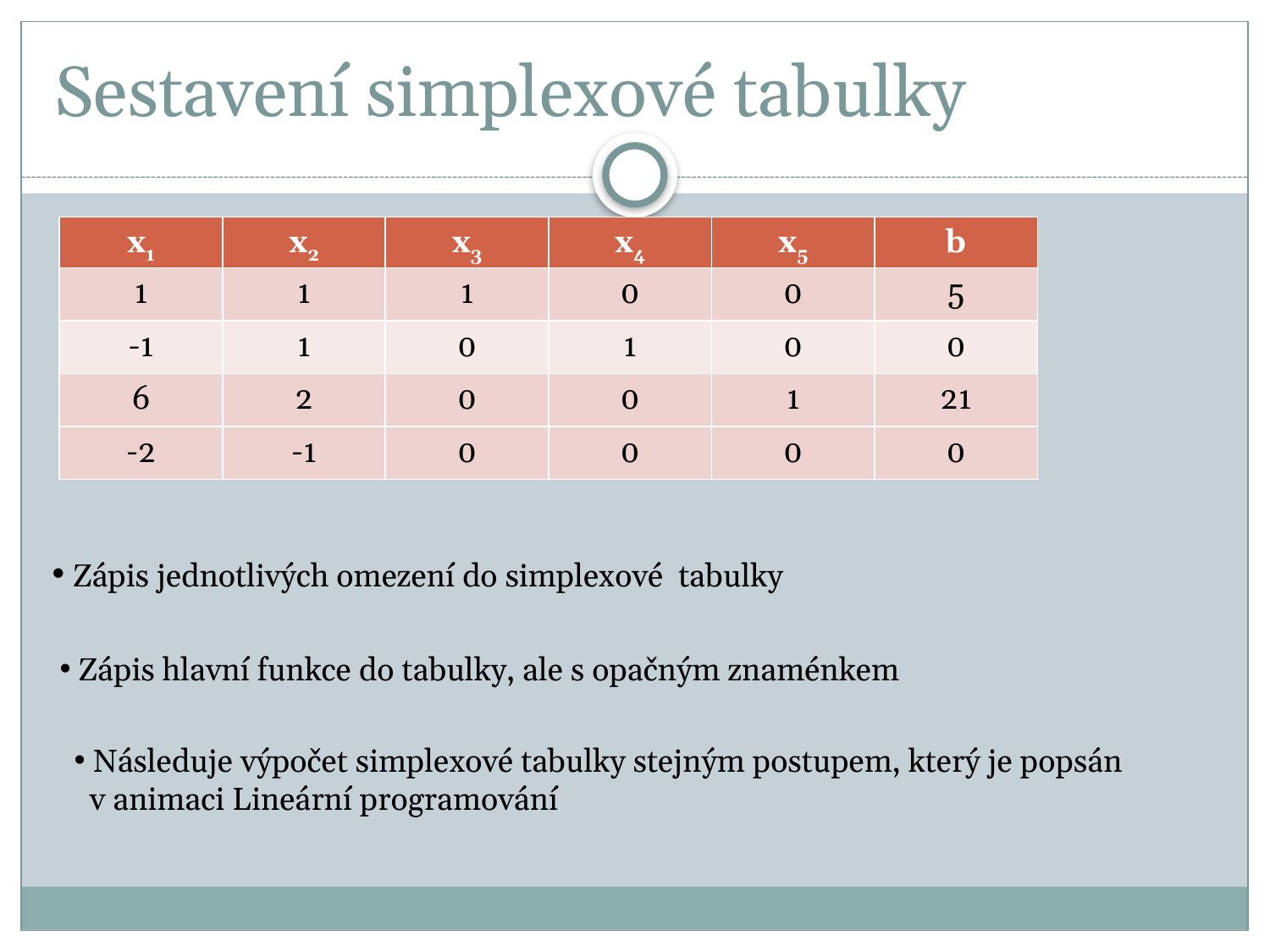

# Sestavení simplexové tabulky
| x1 | x2 | x3 | x4 | x5 | b |
| --- | --- | --- | --- | --- | --- |
| 1 | 1 | 1 | 0 | 0 | 5 |
| --- | --- | --- | --- | --- | --- |
| -1 | 1 | 0 | 1 | 0 | 0 |
| 6 | 2 | 0 | 0 | 1 | 21 |
| -2 | -1 | 0 | 0 | 0 | 0 |
| --- | --- | --- | --- | --- | --- |
 Zápis jednotlivých omezení do simplexové  tabulky
 Zápis hlavní funkce do tabulky, ale s opačným znaménkem
 Následuje výpočet simplexové tabulky stejným postupem, který je popsán
  v animaci Lineární programování